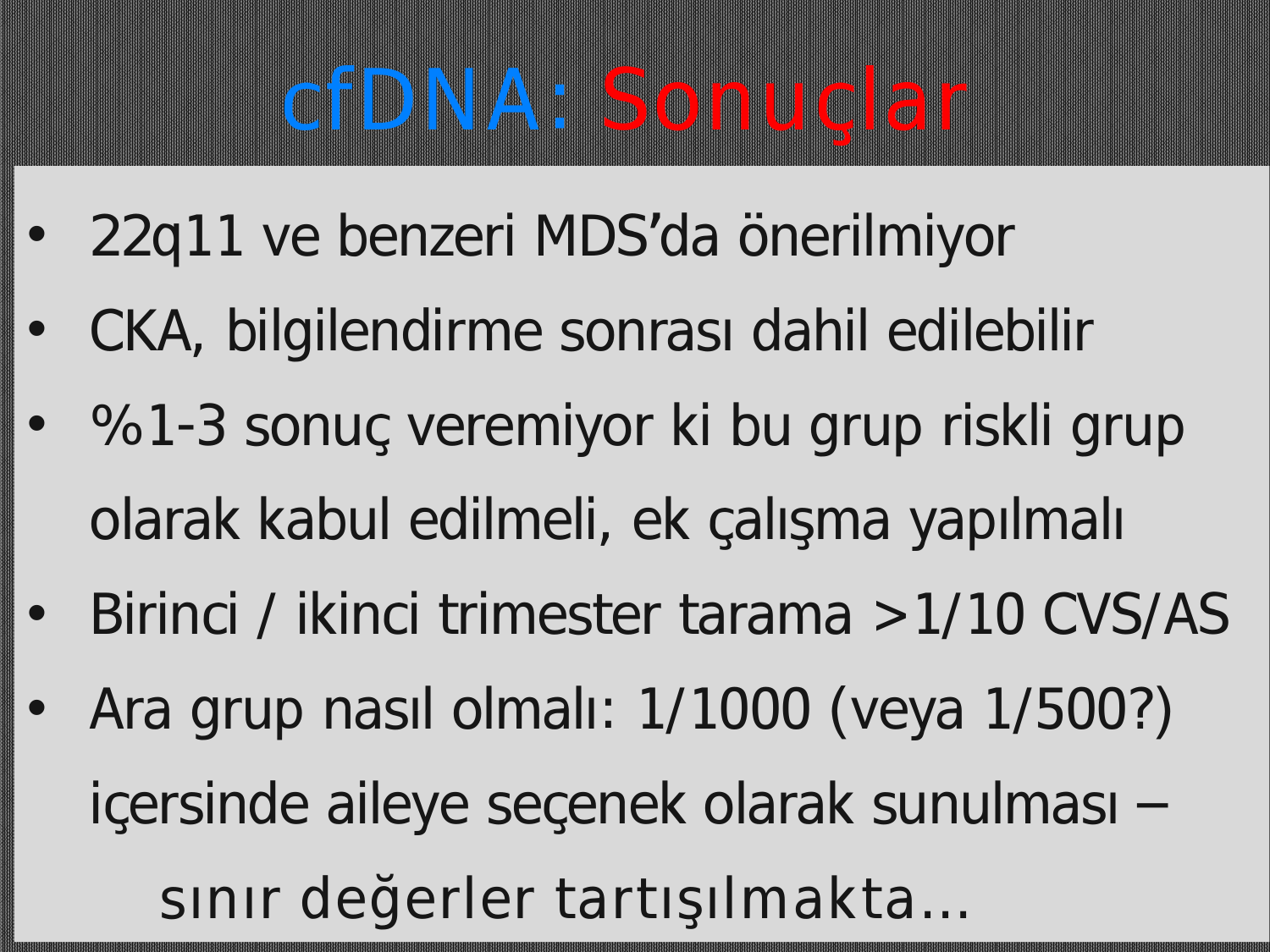

# cfDNA: Sonuçlar
22q11 ve benzeri MDS’da önerilmiyor
CKA, bilgilendirme sonrası dahil edilebilir
%1-3 sonuç veremiyor ki bu grup riskli grup olarak kabul edilmeli, ek çalışma yapılmalı
Birinci / ikinci trimester tarama >1/10 CVS/AS
Ara grup nasıl olmalı: 1/1000 (veya 1/500?) içersinde aileye seçenek olarak sunulması –         sınır değerler tartışılmakta...